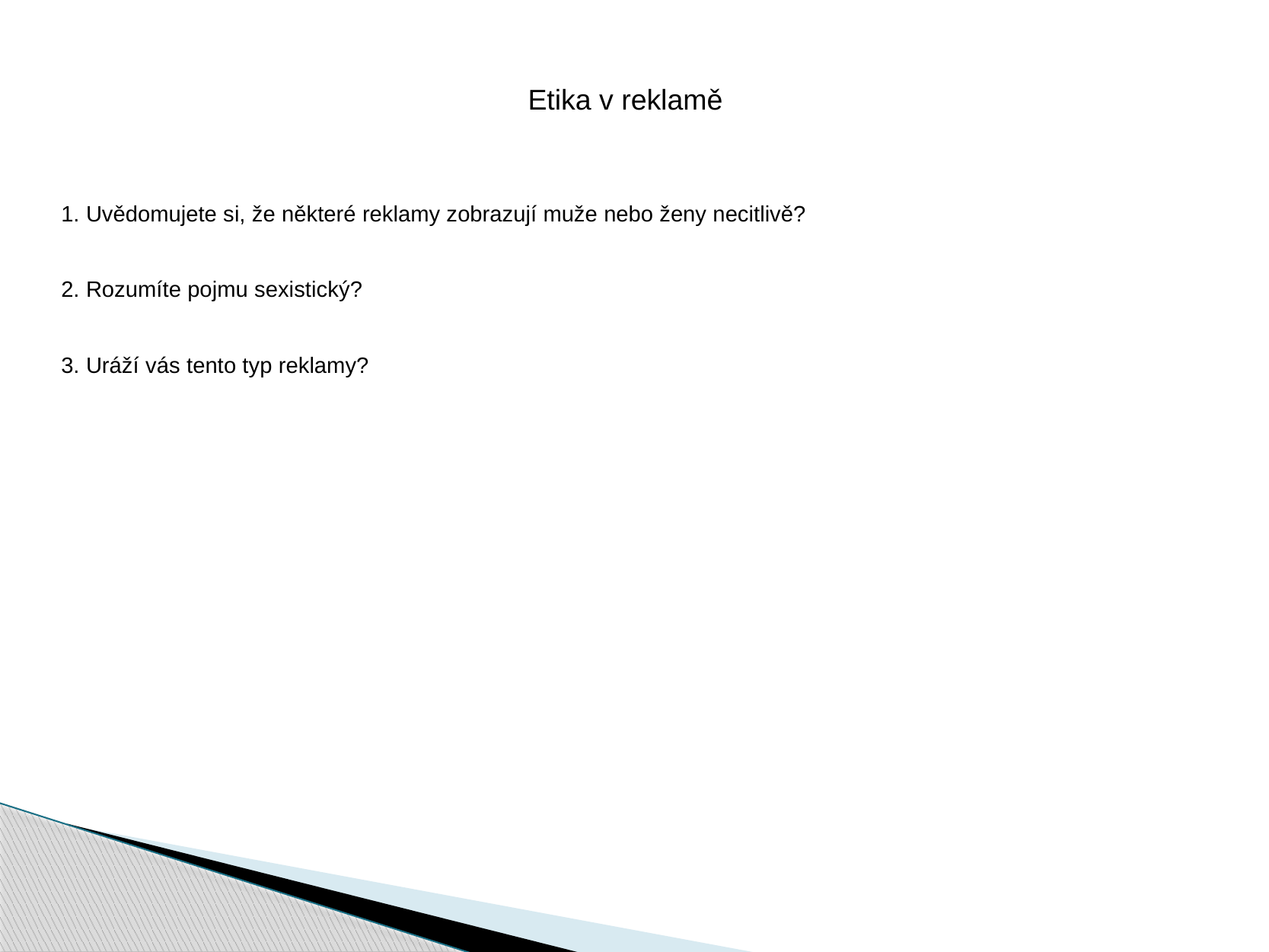

Etika v reklamě

1. Uvědomujete si, že některé reklamy zobrazují muže nebo ženy necitlivě?

2. Rozumíte pojmu sexistický?

3. Uráží vás tento typ reklamy?